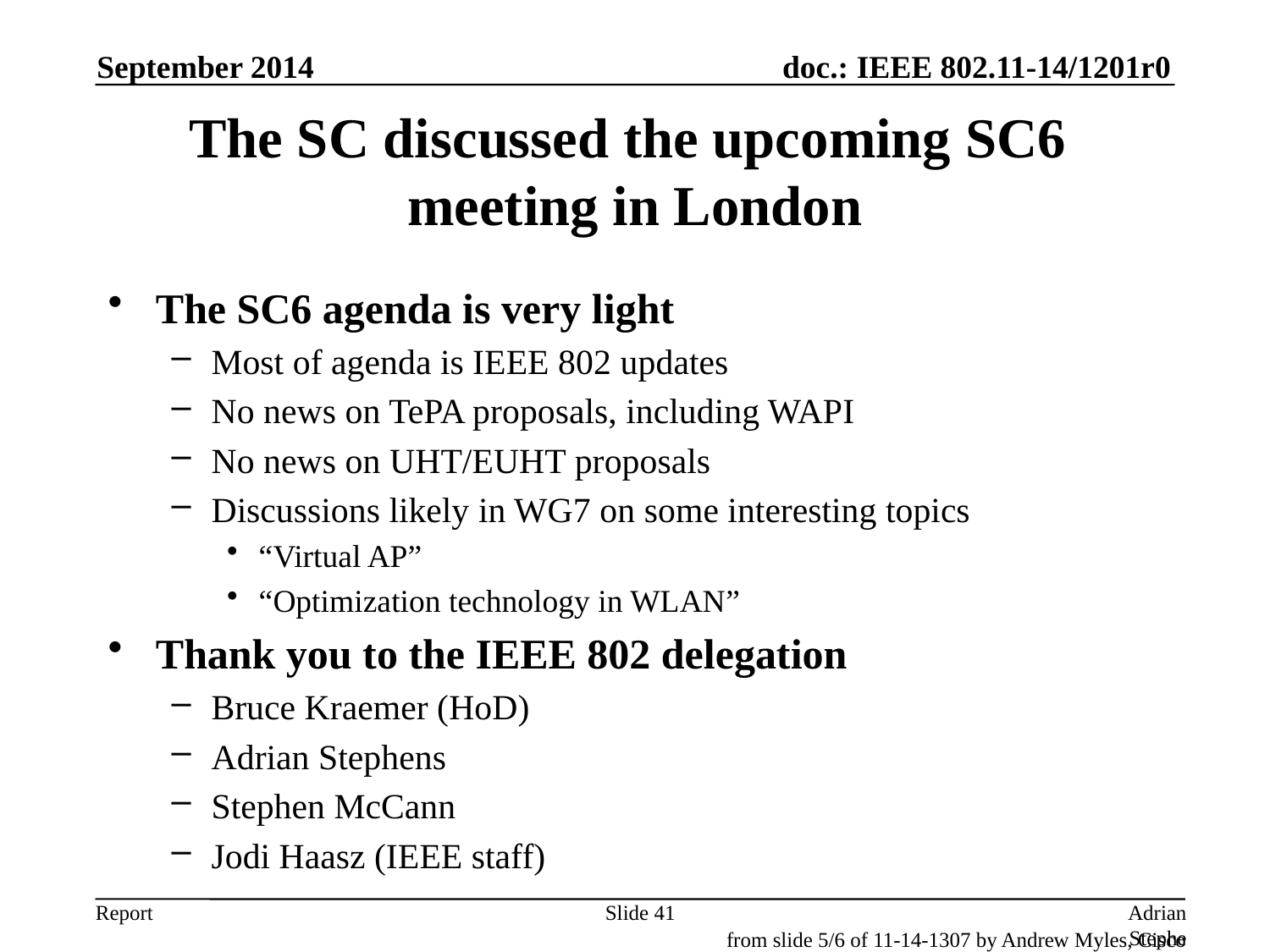

September 2014
# The SC discussed the upcoming SC6  meeting in London
The SC6 agenda is very light
Most of agenda is IEEE 802 updates
No news on TePA proposals, including WAPI
No news on UHT/EUHT proposals
Discussions likely in WG7 on some interesting topics
“Virtual AP”
“Optimization technology in WLAN”
Thank you to the IEEE 802 delegation
Bruce Kraemer (HoD)
Adrian Stephens
Stephen McCann
Jodi Haasz (IEEE staff)

Slide 41
Adrian Stephens, Intel Corporation
from slide 5/6 of 11-14-1307 by Andrew Myles, Cisco